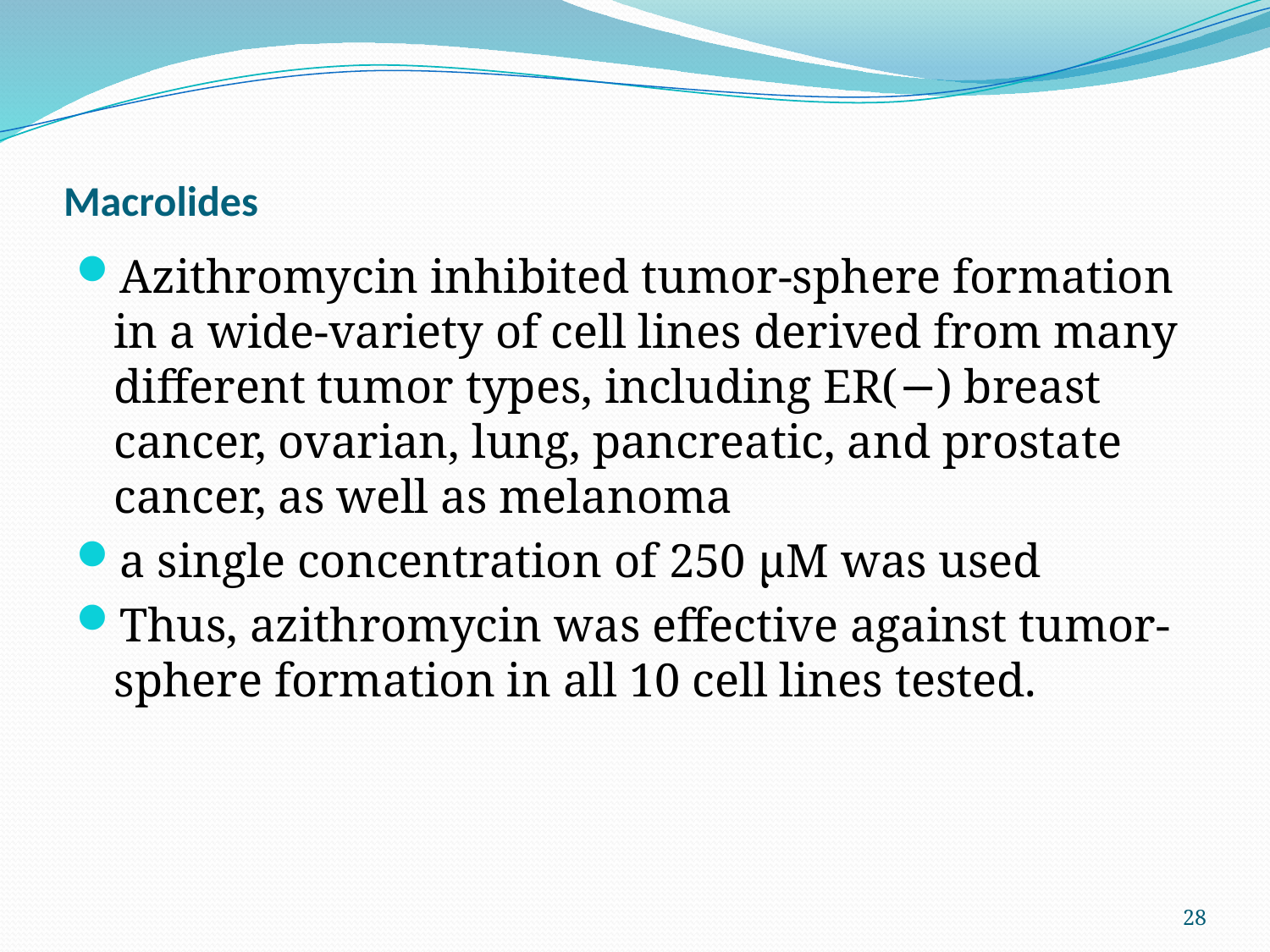

# Macrolides
Azithromycin inhibited tumor-sphere formation in a wide-variety of cell lines derived from many different tumor types, including ER(−) breast cancer, ovarian, lung, pancreatic, and prostate cancer, as well as melanoma
a single concentration of 250 μM was used
Thus, azithromycin was effective against tumor-sphere formation in all 10 cell lines tested.
28